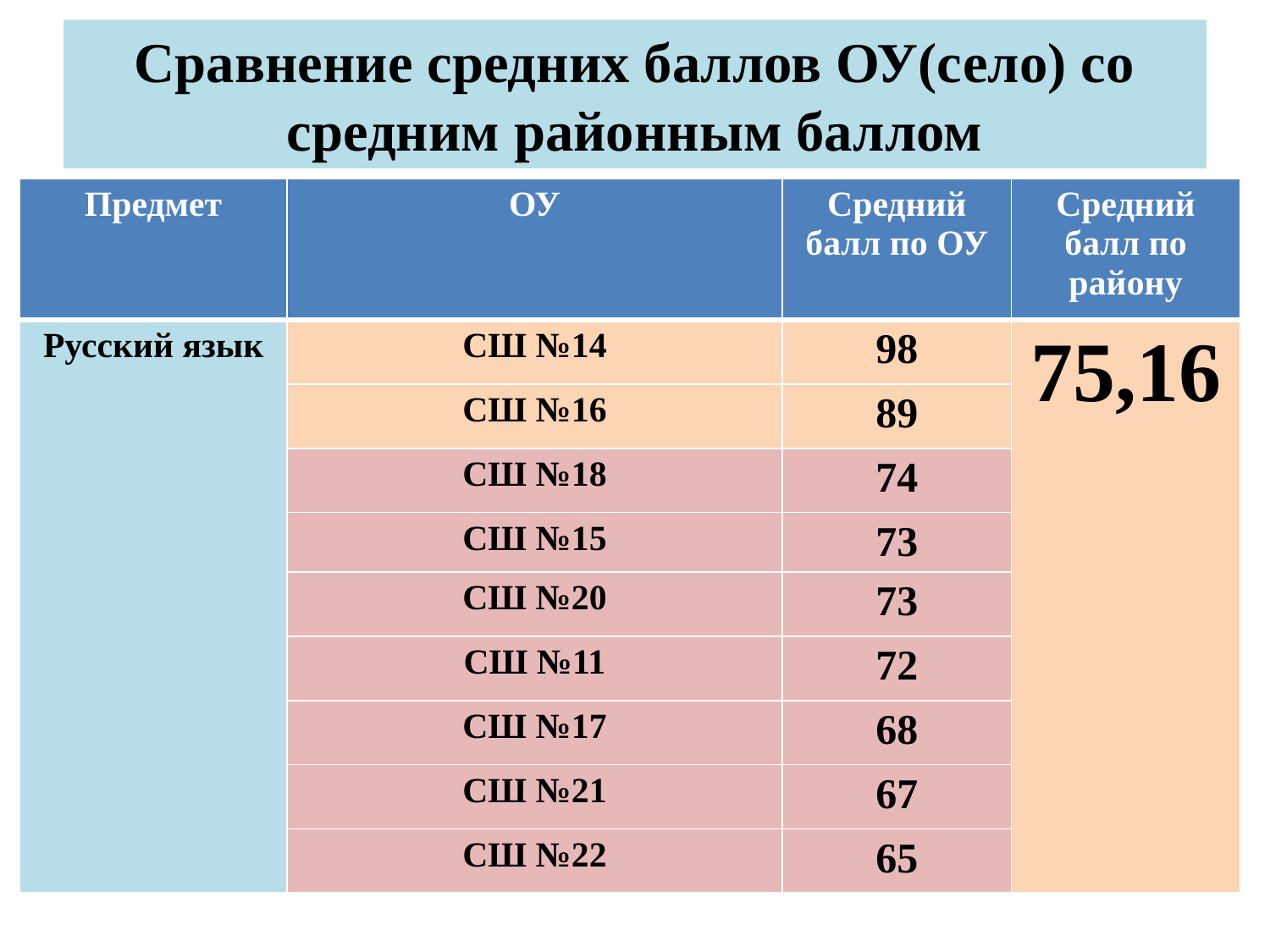

# Сравнение средних баллов ОУ(село) со средним районным баллом
| Предмет | ОУ | Средний балл по ОУ | Средний балл по району |
| --- | --- | --- | --- |
| Русский язык | СШ №14 | 98 | 75,16 |
|  | СШ №16 | 89 |  |
|  | СШ №18 | 74 |  |
|  | СШ №15 | 73 |  |
|  | СШ №20 | 73 |  |
|  | СШ №11 | 72 |  |
|  | СШ №17 | 68 |  |
|  | СШ №21 | 67 |  |
|  | СШ №22 | 65 |  |